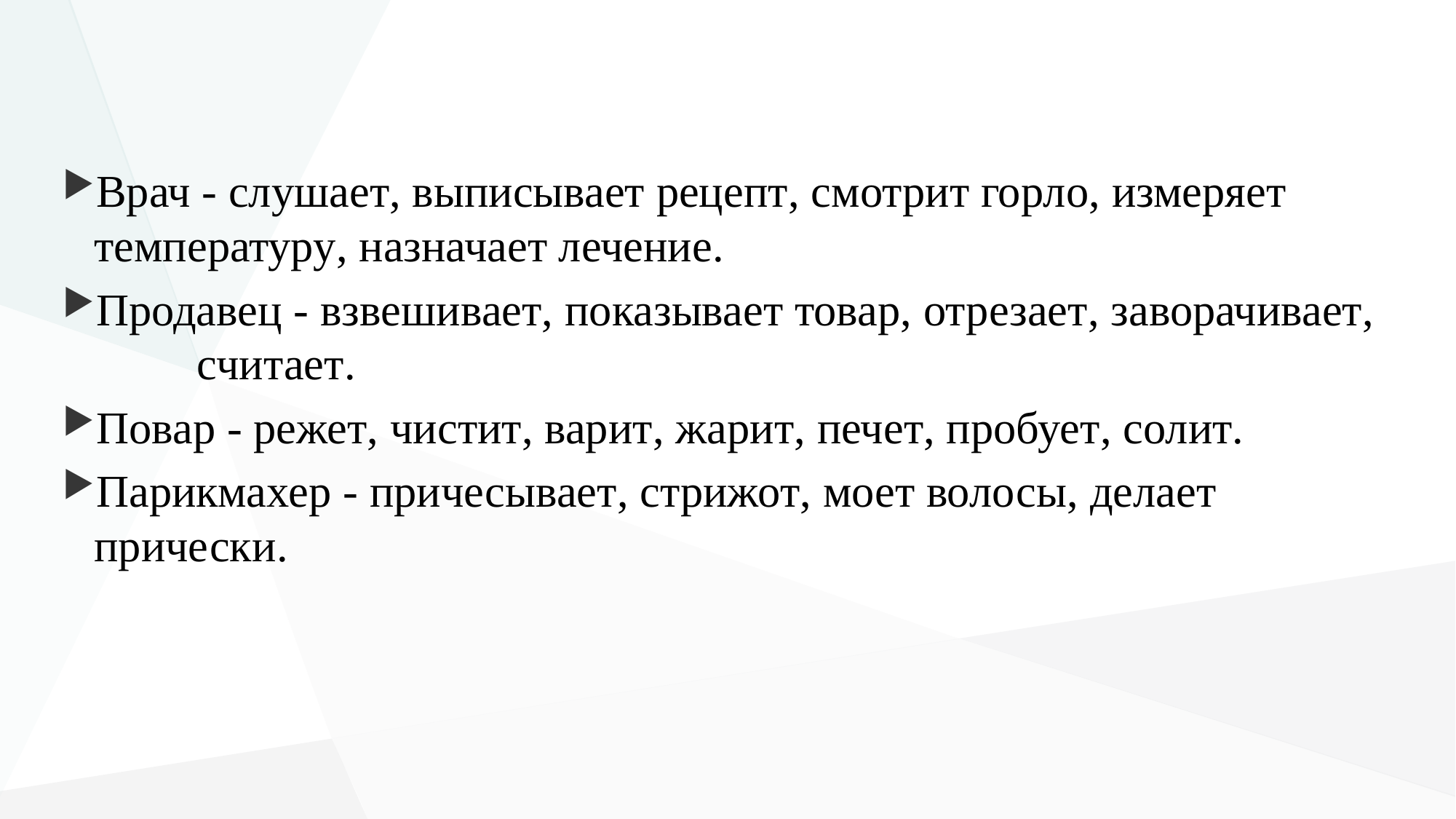

#
Врач - слушает, выписывает рецепт, смотрит горло, измеряет        температуру, назначает лечение.
Продавец - взвешивает, показывает товар, отрезает, заворачивает,           считает.
Повар - режет, чистит, варит, жарит, печет, пробует, солит.
Парикмахер - причесывает, стрижот, моет волосы, делает              прически.